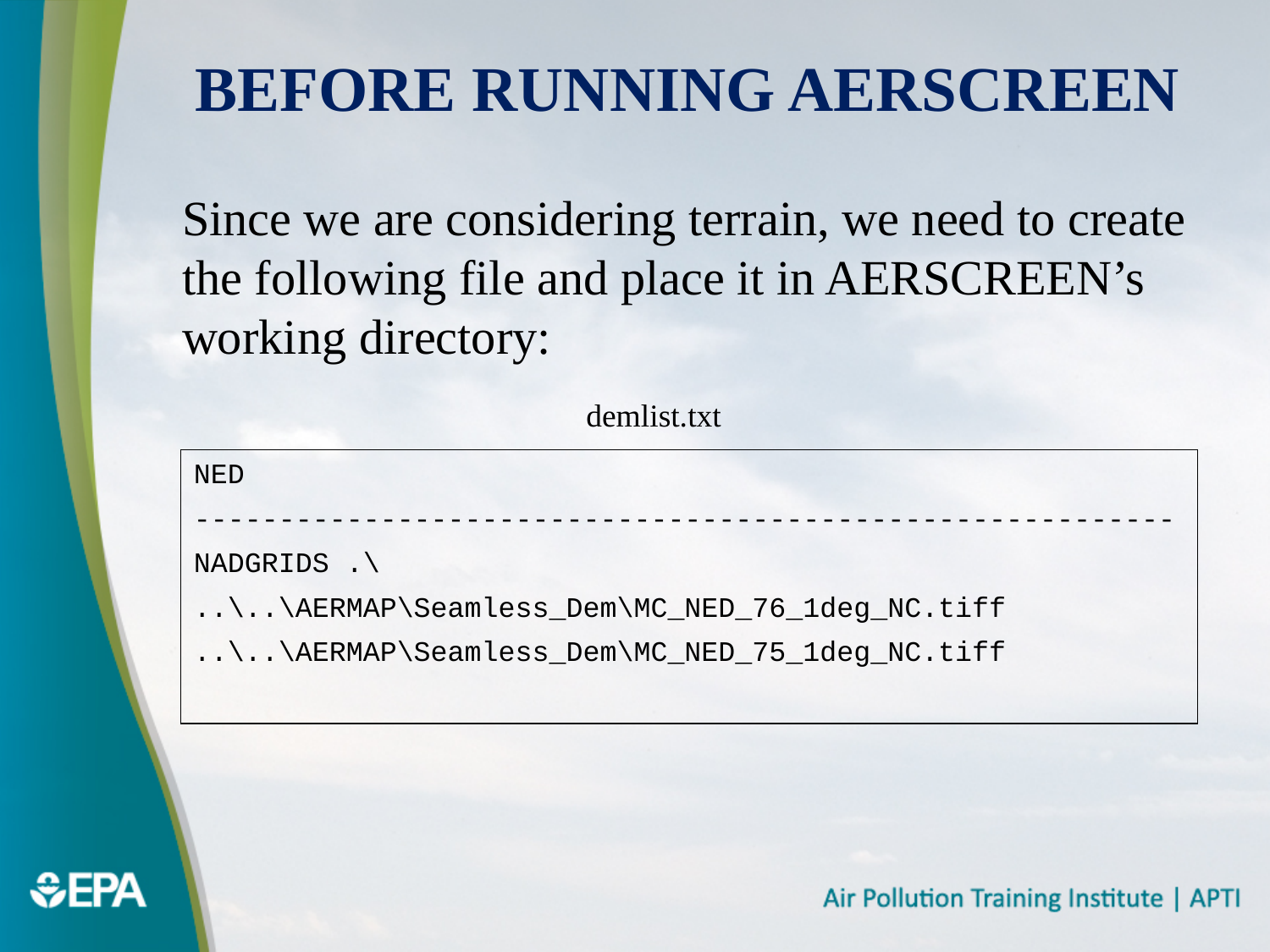

# Before Running AERSCREEN
Since we are considering terrain, we need to create the following file and place it in AERSCREEN’s working directory:

demlist.txt
NED
----------------------------------------------------------
NADGRIDS .\
..\..\AERMAP\Seamless_Dem\MC_NED_76_1deg_NC.tiff
..\..\AERMAP\Seamless_Dem\MC_NED_75_1deg_NC.tiff